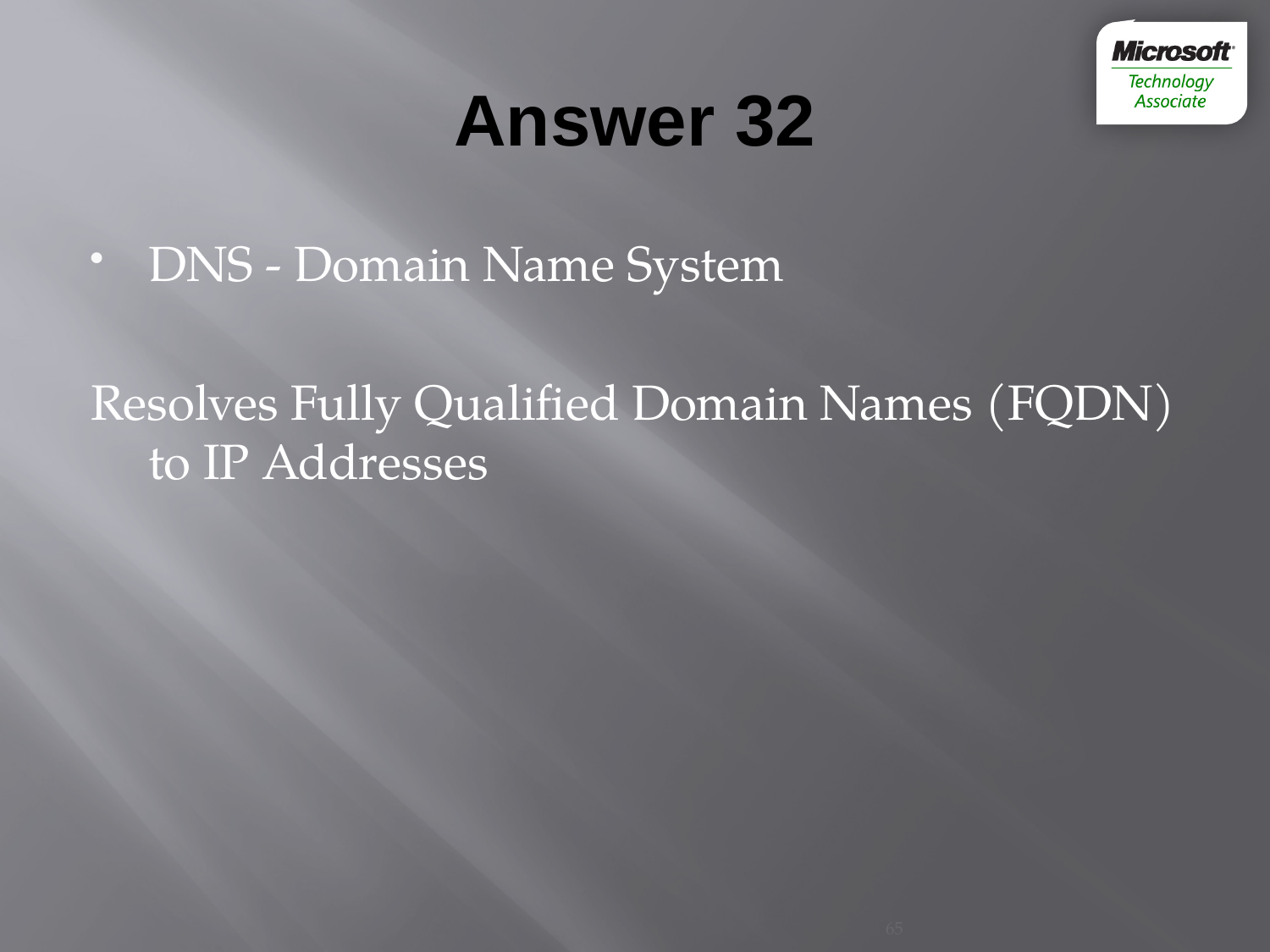

# Answer 32
DNS - Domain Name System

Resolves Fully Qualified Domain Names (FQDN) to IP Addresses
65